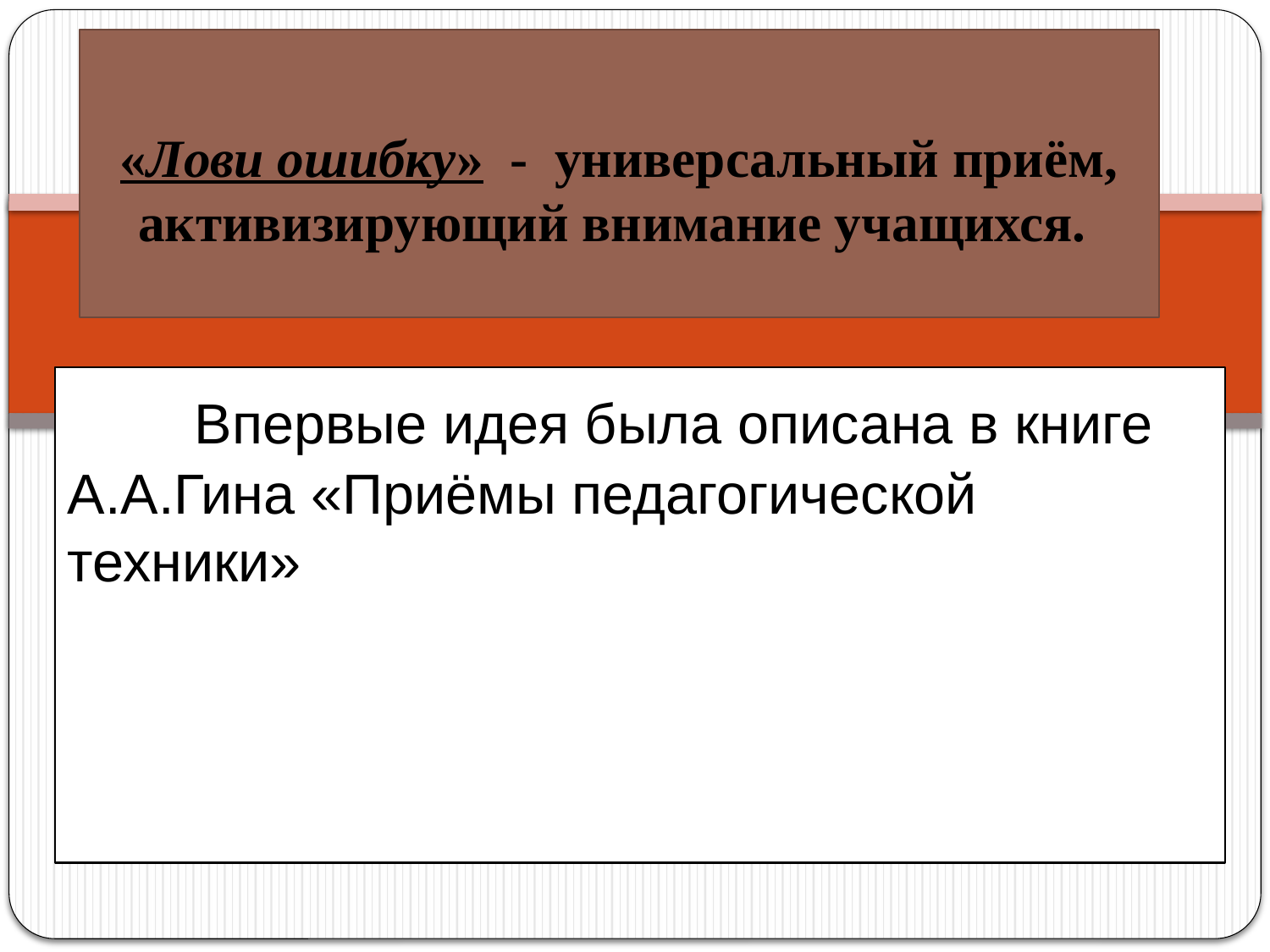

# «Лови ошибку»  -  универсальный приём, активизирующий внимание учащихся.
	Впервые идея была описана в книге А.А.Гина «Приёмы педагогической техники»